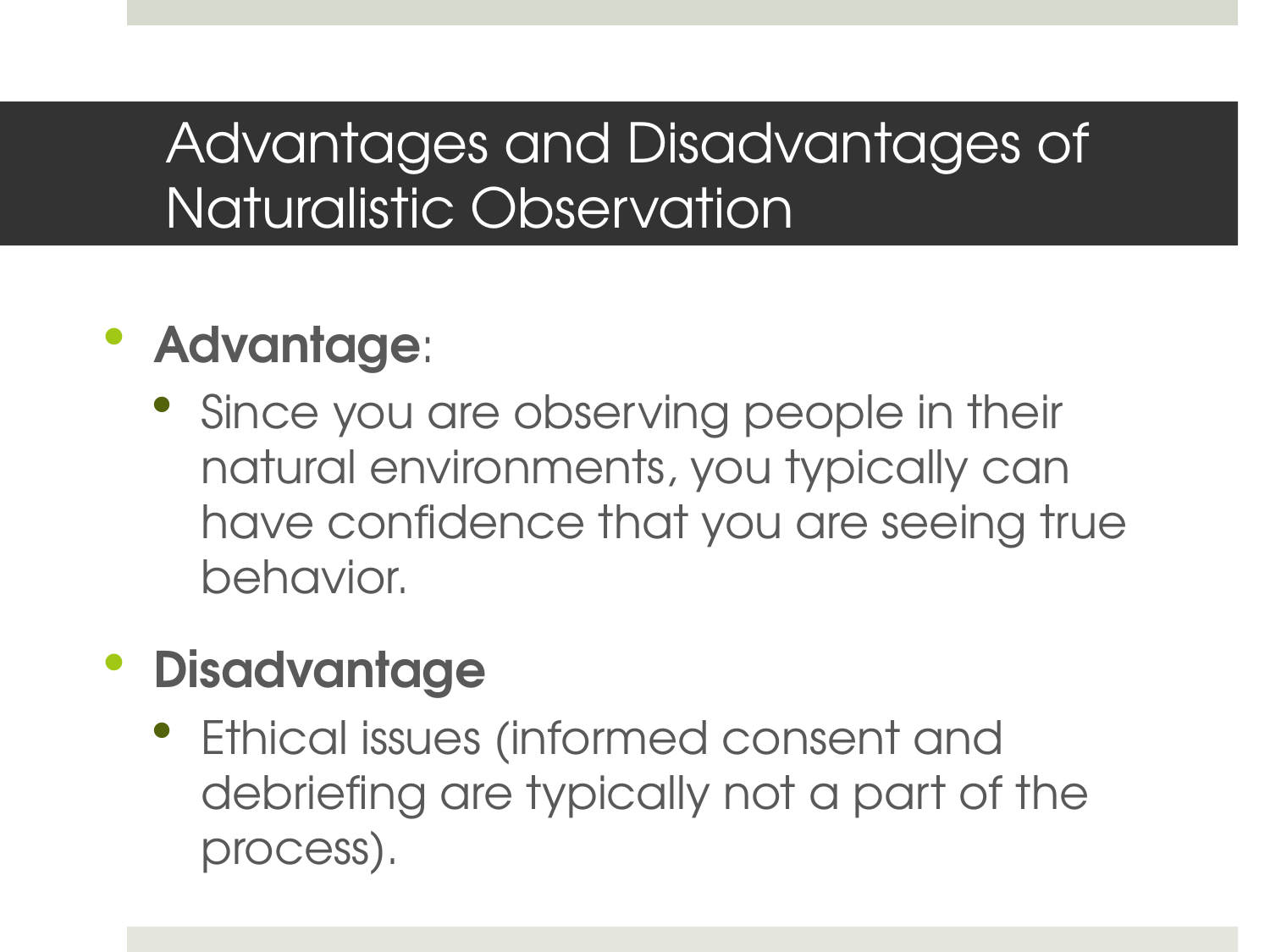

# Advantages and Disadvantages of Naturalistic Observation
Advantage:
Since you are observing people in their natural environments, you typically can have confidence that you are seeing true behavior.
Disadvantage
Ethical issues (informed consent and debriefing are typically not a part of the process).